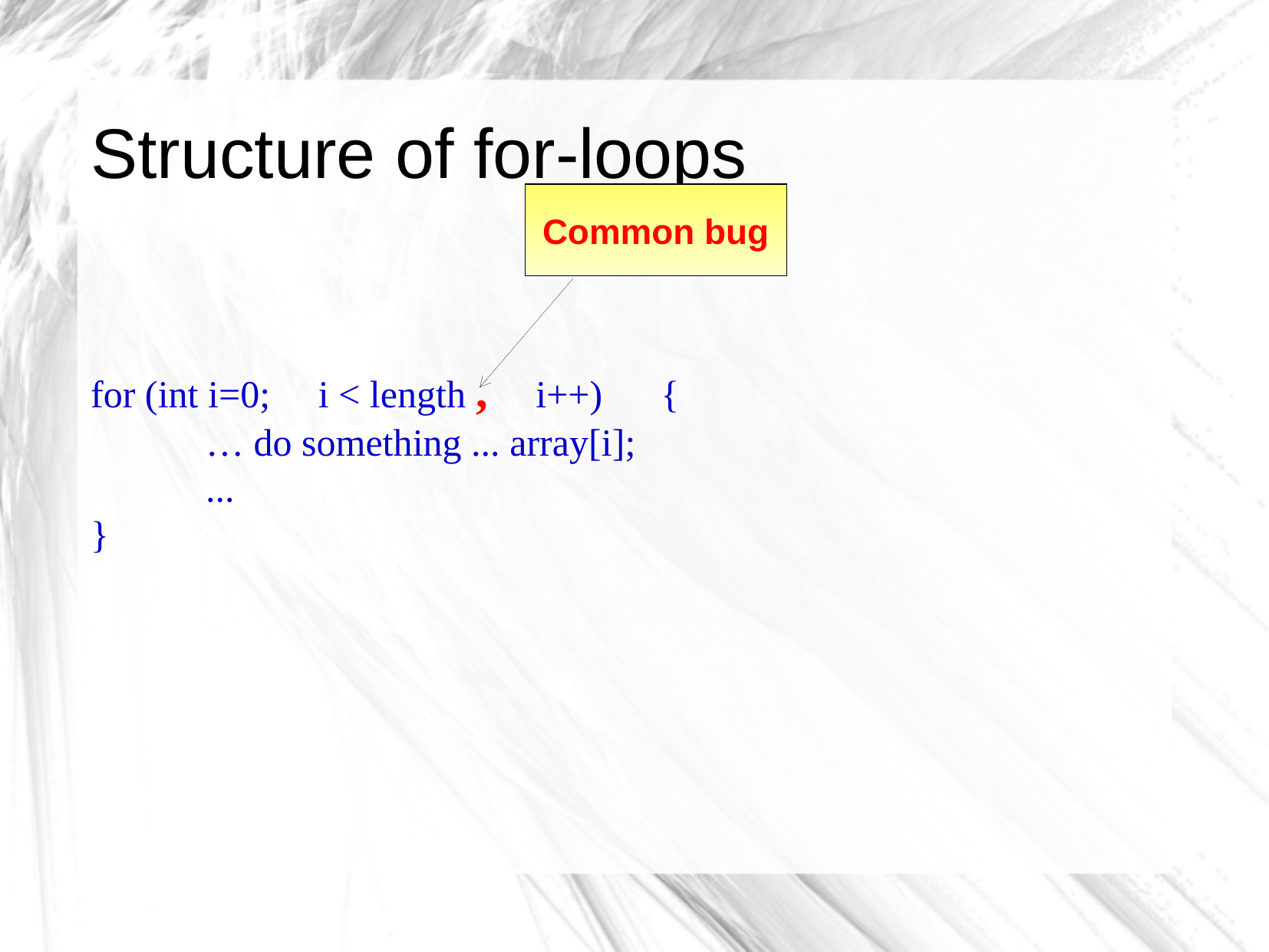

Structure of for-loops
Common bug

for (int i=0;     i < length ,     i++)       {
	… do something ... array[i];
	...
}